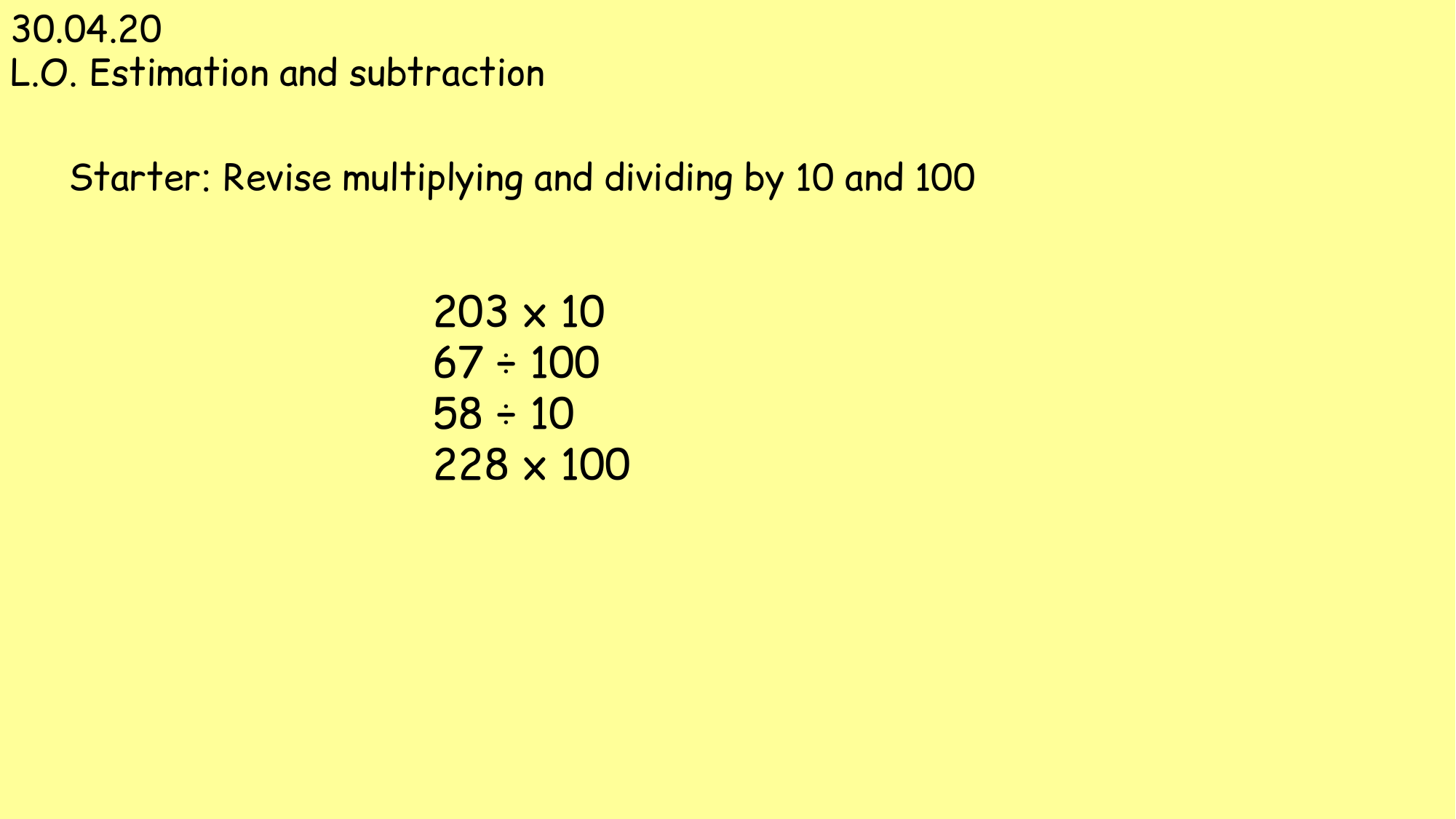

30.04.20
L.O. Estimation and subtraction
Starter: Revise multiplying and dividing by 10 and 100
203 x 10
67 ÷ 100
58 ÷ 10
228 x 100